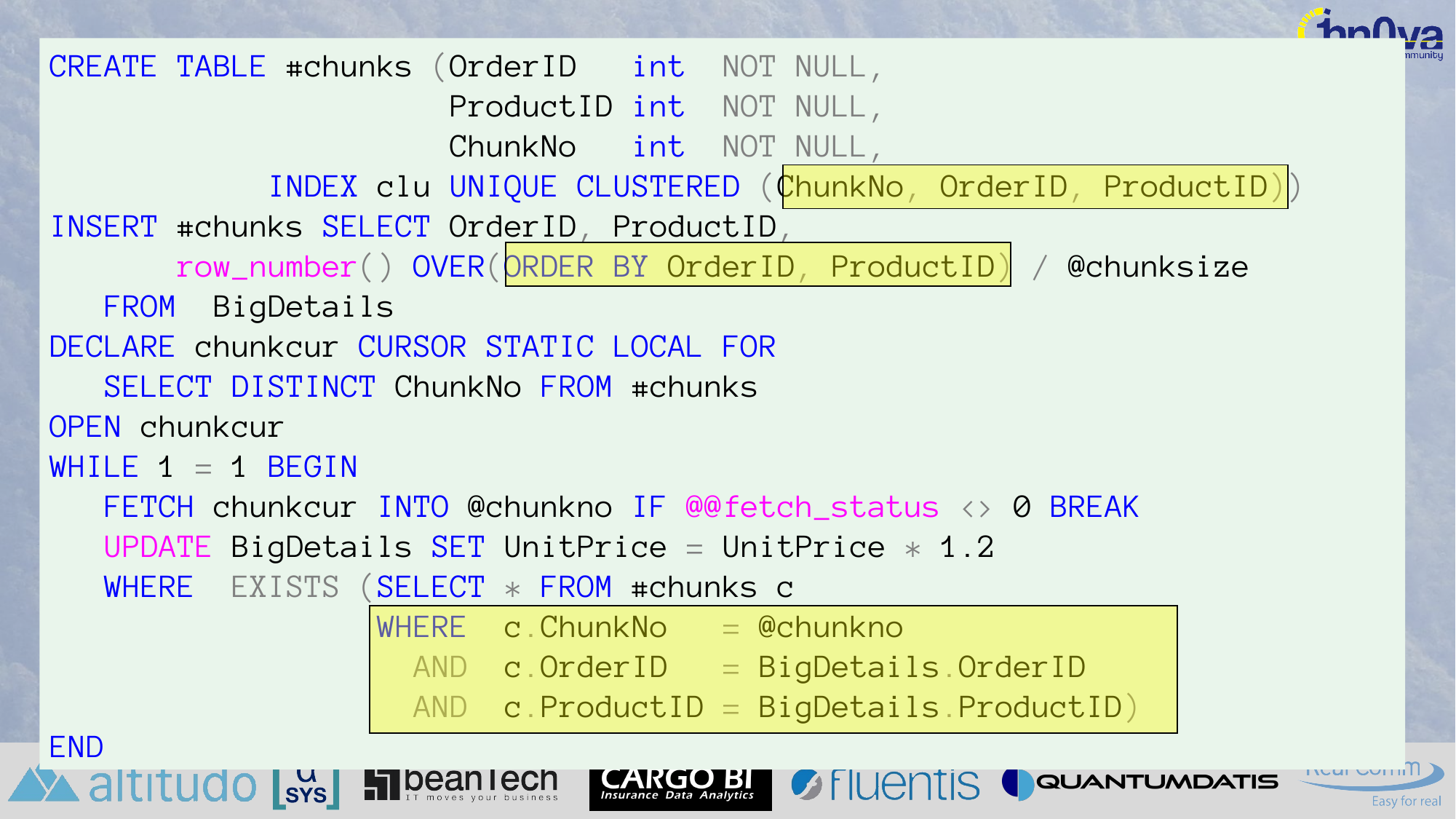

CREATE TABLE #chunks (OrderID   int  NOT NULL,
                      ProductID int  NOT NULL,
                      ChunkNo   int  NOT NULL,
            INDEX clu UNIQUE CLUSTERED (ChunkNo, OrderID, ProductID))
INSERT #chunks SELECT OrderID, ProductID,
       row_number() OVER(ORDER BY OrderID, ProductID) / @chunksize
   FROM  BigDetails
DECLARE chunkcur CURSOR STATIC LOCAL FOR
   SELECT DISTINCT ChunkNo FROM #chunks
OPEN chunkcur
WHILE 1 = 1 BEGIN
   FETCH chunkcur INTO @chunkno IF @@fetch_status <> 0 BREAK
   UPDATE BigDetails SET UnitPrice = UnitPrice * 1.2
   WHERE  EXISTS (SELECT * FROM #chunks c
                  WHERE  c.ChunkNo   = @chunkno
                    AND  c.OrderID   = BigDetails.OrderID
                    AND  c.ProductID = BigDetails.ProductID)
END